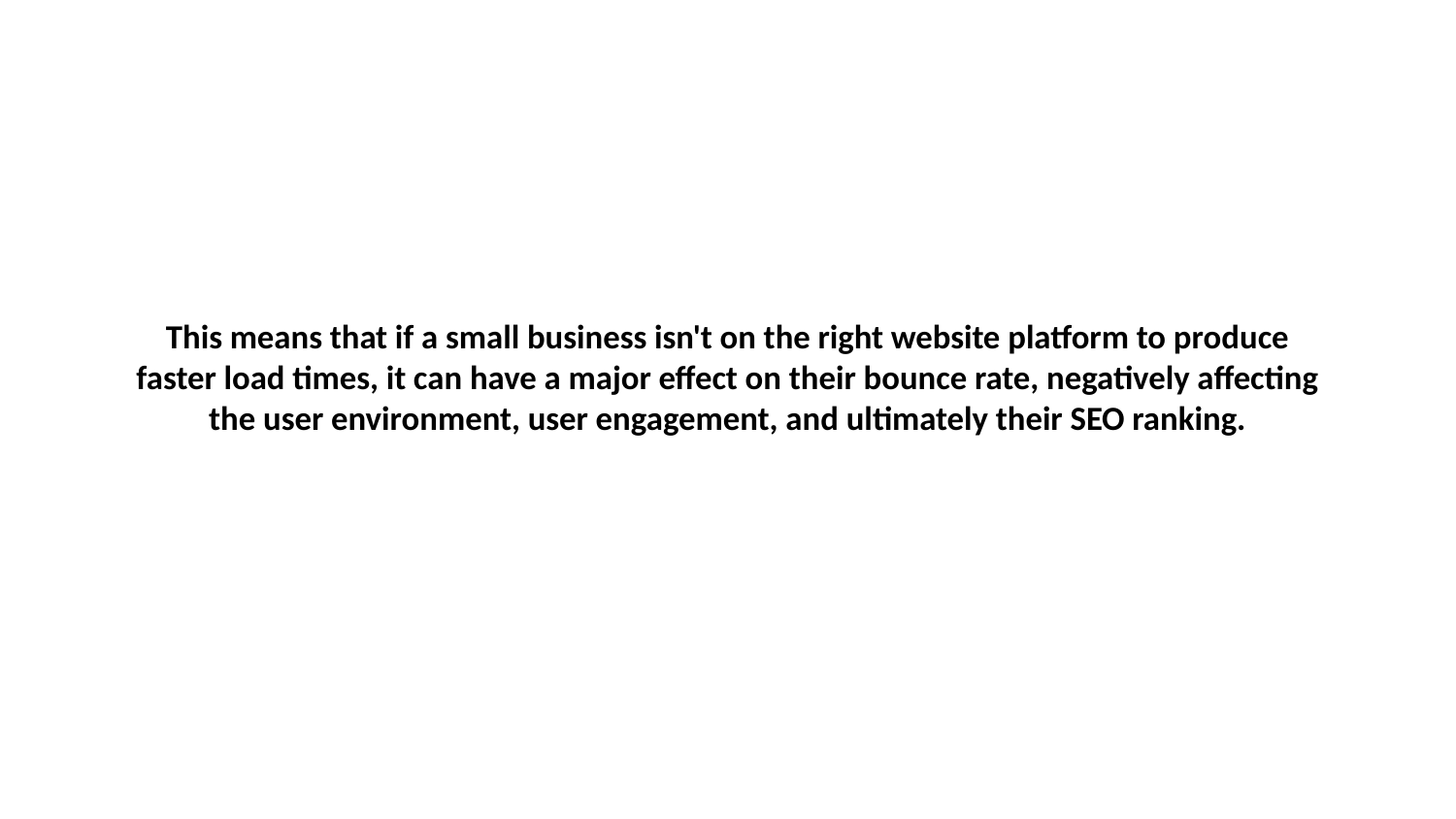

# This means that if a small business isn't on the right website platform to produce faster load times, it can have a major effect on their bounce rate, negatively affecting the user environment, user engagement, and ultimately their SEO ranking.